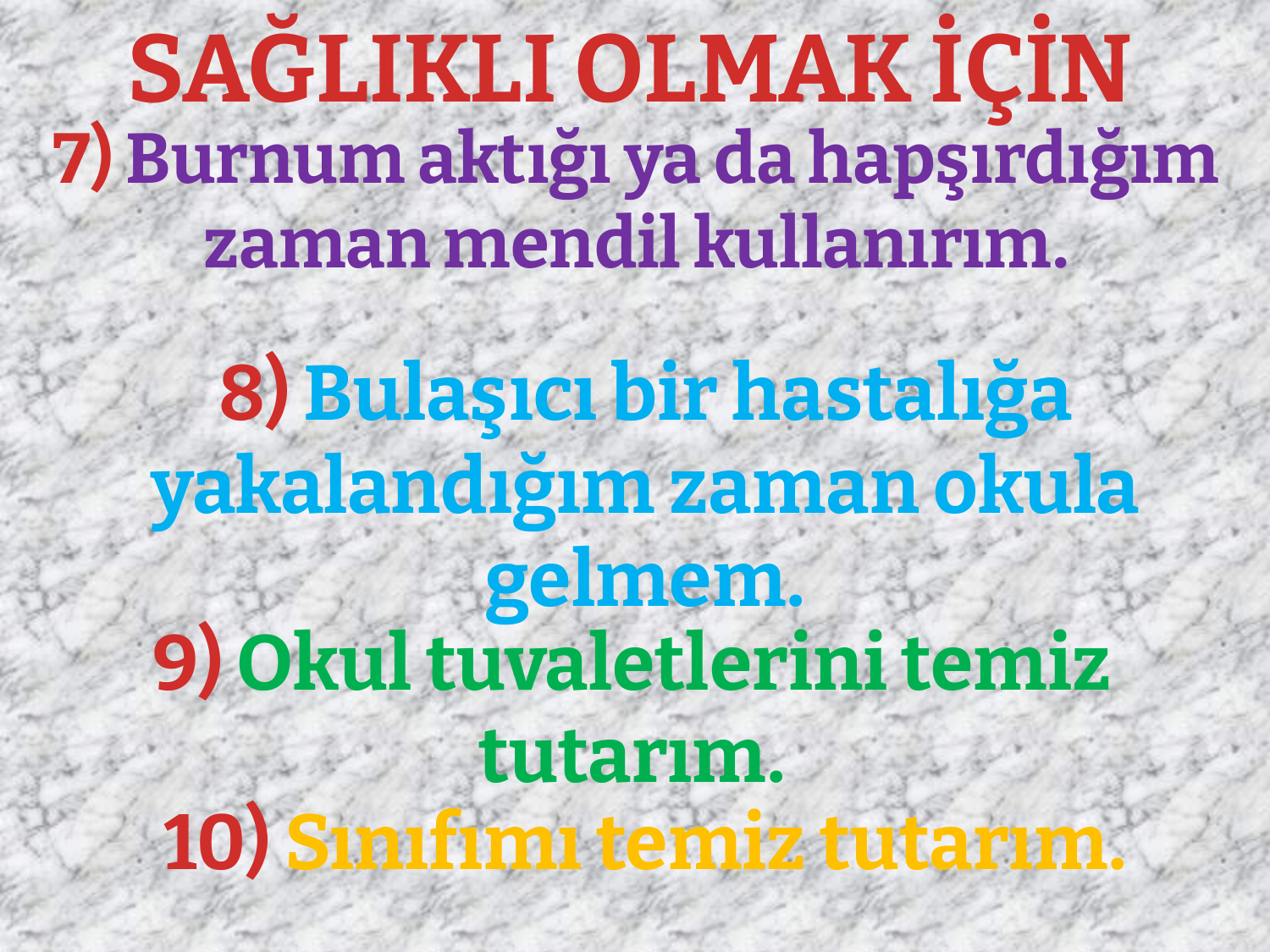

SAĞLIKLI OLMAK İÇİN
7) Burnum aktığı ya da hapşırdığım zaman mendil kullanırım.
8) Bulaşıcı bir hastalığa yakalandığım zaman okula gelmem.
9) Okul tuvaletlerini temiz tutarım.
10) Sınıfımı temiz tutarım.